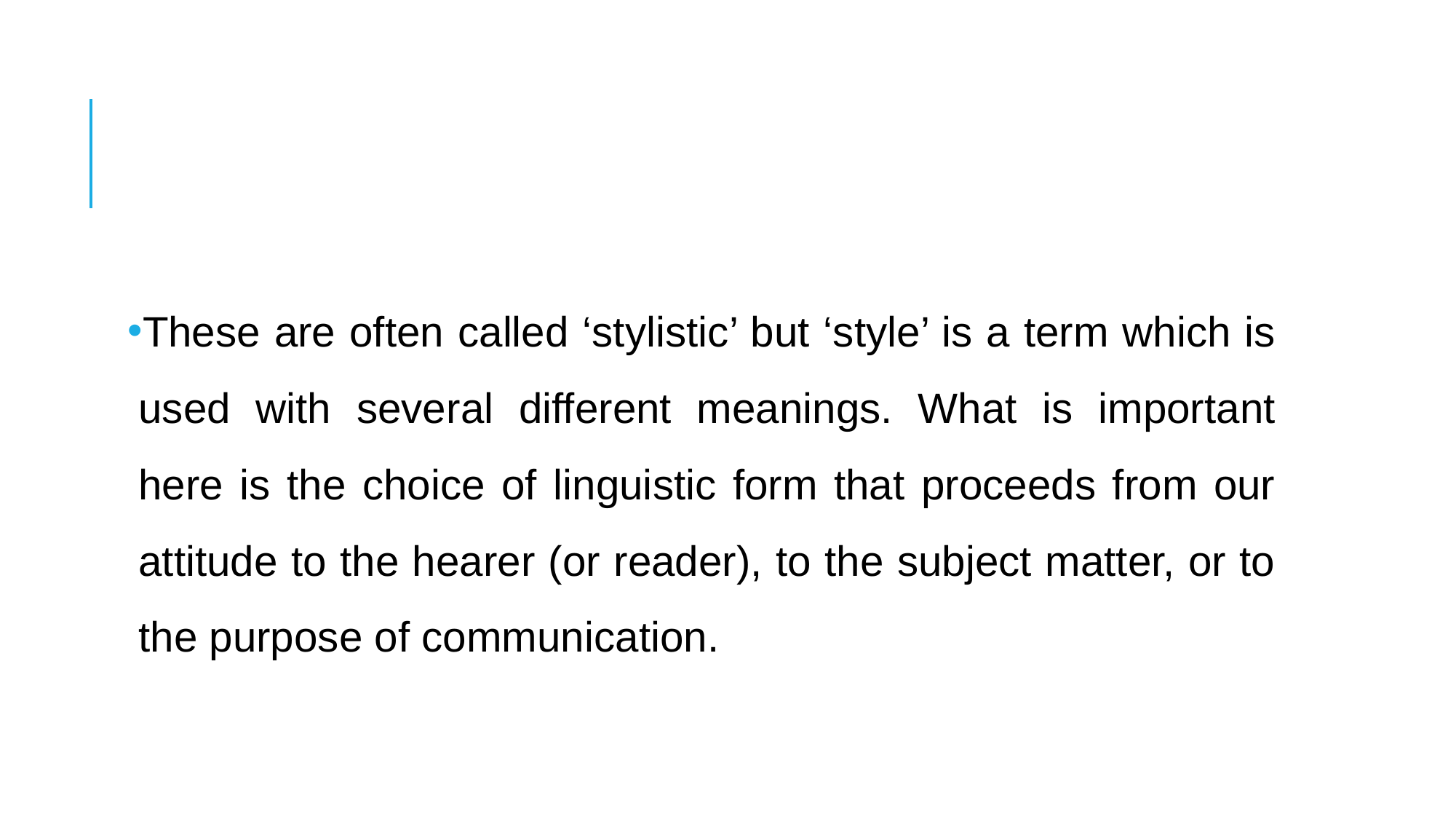

#
These are often called ‘stylistic’ but ‘style’ is a term which is used with several different meanings. What is important here is the choice of linguistic form that proceeds from our attitude to the hearer (or reader), to the subject matter, or to the purpose of communication.